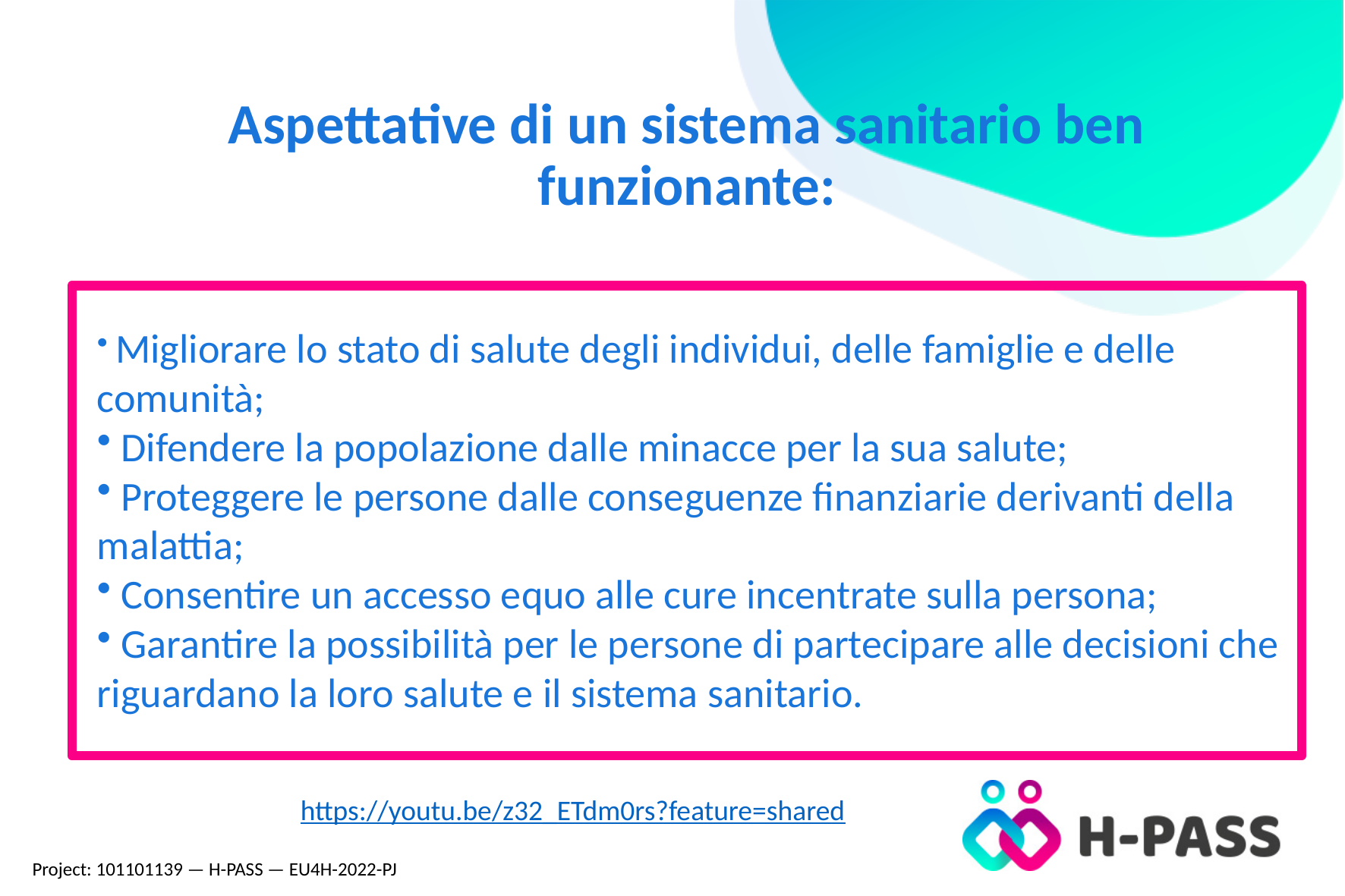

# Aspettative di un sistema sanitario ben funzionante:

 Migliorare lo stato di salute degli individui, delle famiglie e delle comunità;
 Difendere la popolazione dalle minacce per la sua salute;
 Proteggere le persone dalle conseguenze finanziarie derivanti della malattia;
 Consentire un accesso equo alle cure incentrate sulla persona;
 Garantire la possibilità per le persone di partecipare alle decisioni che riguardano la loro salute e il sistema sanitario.
https://youtu.be/z32_ETdm0rs?feature=shared
Project: 101101139 — H-PASS — EU4H-2022-PJ